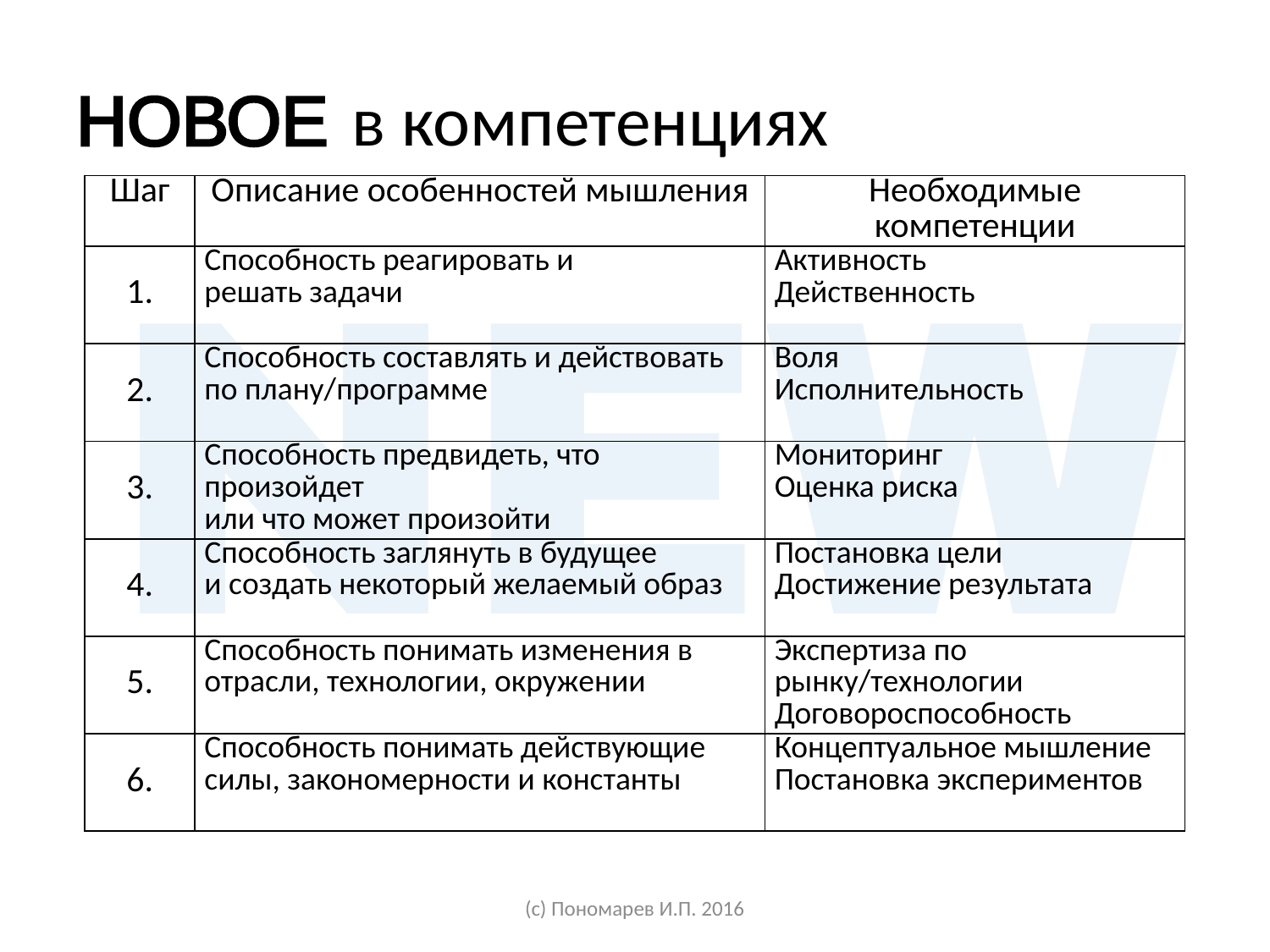

# НОВОЕ в компетенциях
| Шаг | Описание особенностей мышления | Необходимые компетенции |
| --- | --- | --- |
| 1. | Способность реагировать и решать задачи | Активность Действенность |
| 2. | Способность составлять и действовать по плану/программе | Воля Исполнительность |
| 3. | Способность предвидеть, что произойдет или что может произойти | Мониторинг Оценка риска |
| 4. | Способность заглянуть в будущее и создать некоторый желаемый образ | Постановка цели Достижение результата |
| 5. | Способность понимать изменения в отрасли, технологии, окружении | Экспертиза по рынку/технологии Договороспособность |
| 6. | Способность понимать действующие силы, закономерности и константы | Концептуальное мышление Постановка экспериментов |
NEW
(с) Пономарев И.П. 2016